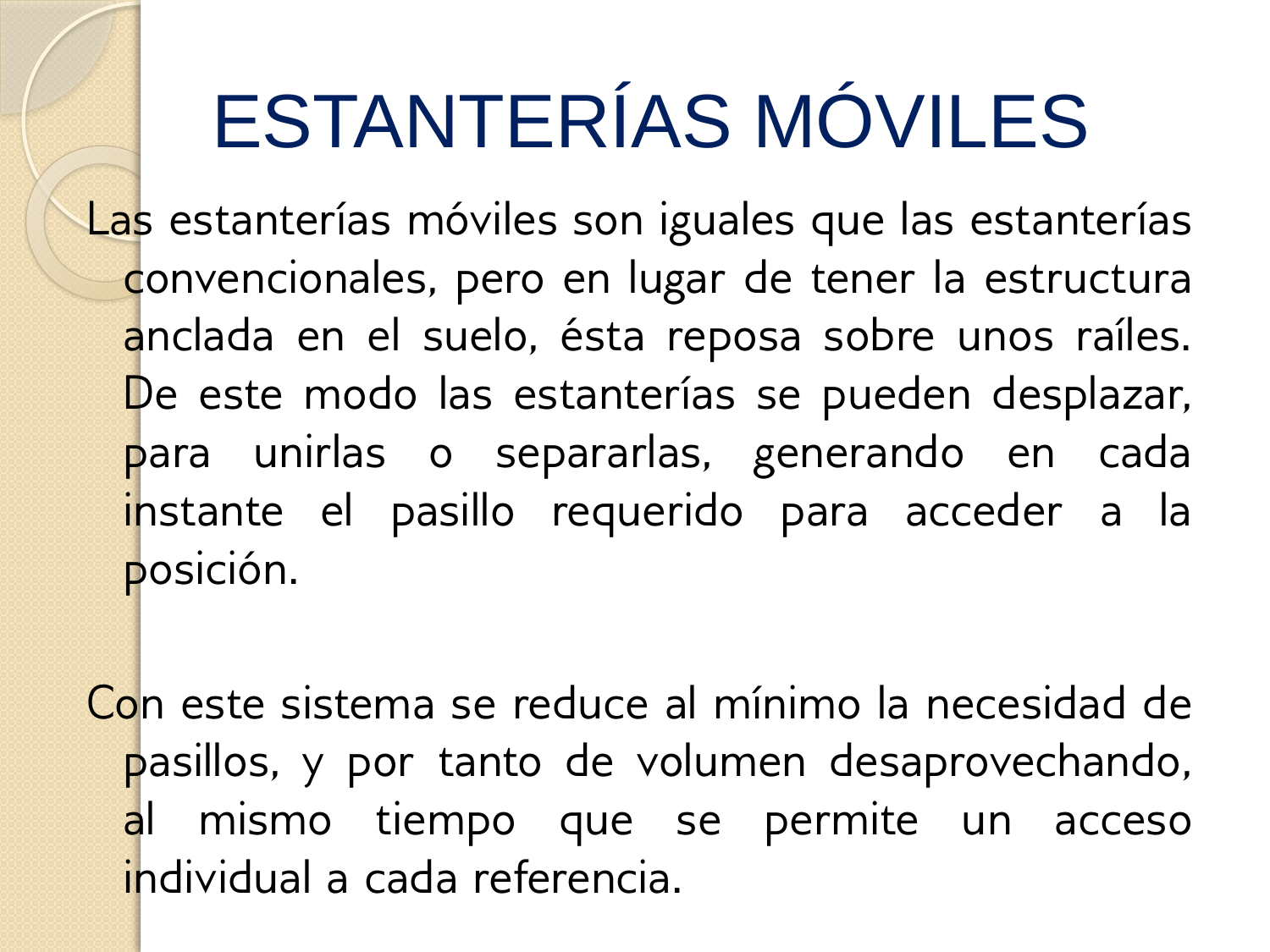

# ESTANTERÍAS MÓVILES
Las estanterías móviles son iguales que las estanterías convencionales, pero en lugar de tener la estructura anclada en el suelo, ésta reposa sobre unos raíles. De este modo las estanterías se pueden desplazar, para unirlas o separarlas, generando en cada instante el pasillo requerido para acceder a la posición.

Con este sistema se reduce al mínimo la necesidad de pasillos, y por tanto de volumen desaprovechando, al mismo tiempo que se permite un acceso individual a cada referencia.